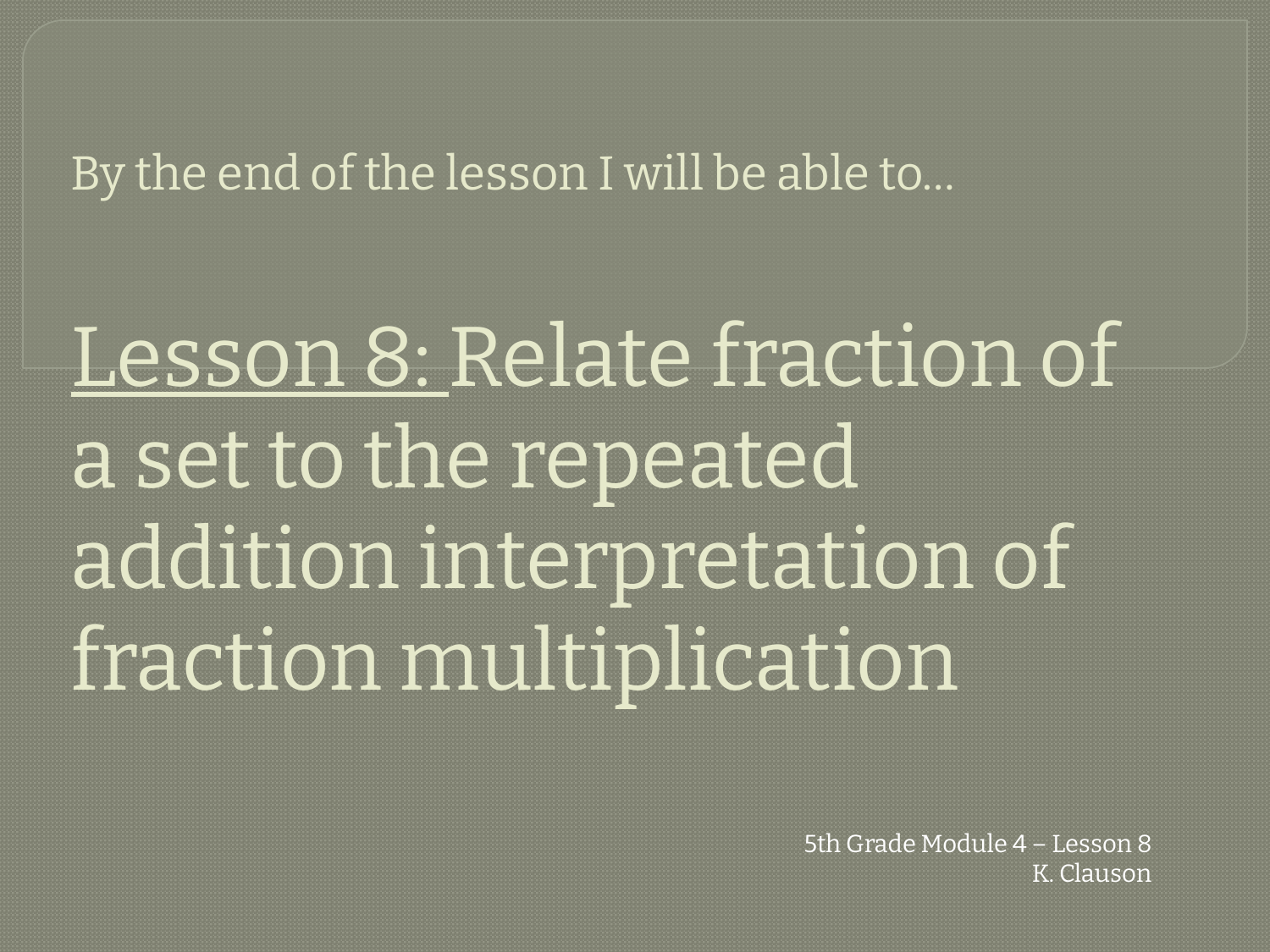

# By the end of the lesson I will be able to… Lesson 8: Relate fraction of a set to the repeated addition interpretation of fraction multiplication
5th Grade Module 4 – Lesson 8
K. Clauson